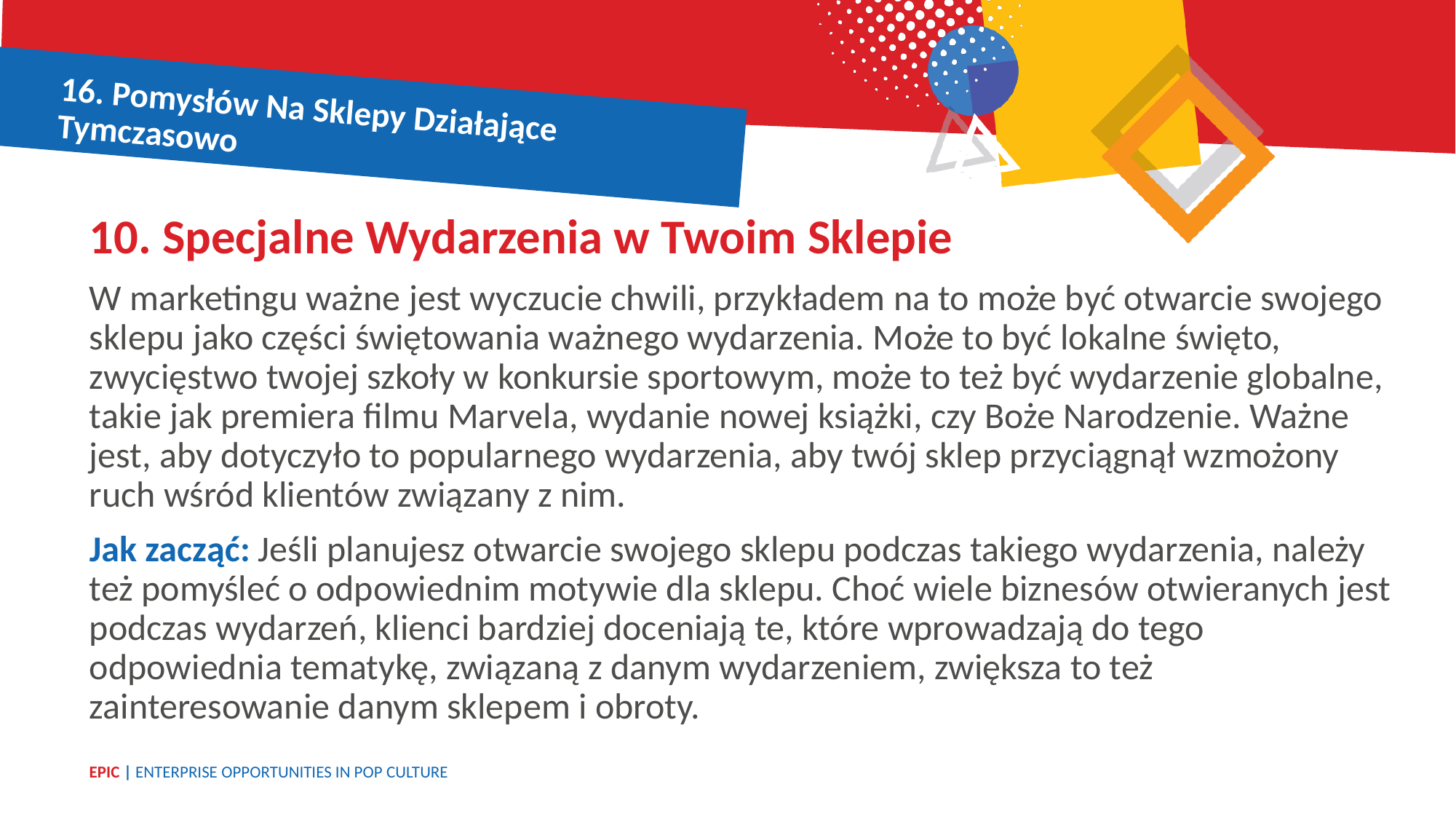

16. Pomysłów Na Sklepy Działające Tymczasowo
10. Specjalne Wydarzenia w Twoim Sklepie
W marketingu ważne jest wyczucie chwili, przykładem na to może być otwarcie swojego sklepu jako części świętowania ważnego wydarzenia. Może to być lokalne święto, zwycięstwo twojej szkoły w konkursie sportowym, może to też być wydarzenie globalne, takie jak premiera filmu Marvela, wydanie nowej książki, czy Boże Narodzenie. Ważne jest, aby dotyczyło to popularnego wydarzenia, aby twój sklep przyciągnął wzmożony ruch wśród klientów związany z nim.
Jak zacząć: Jeśli planujesz otwarcie swojego sklepu podczas takiego wydarzenia, należy też pomyśleć o odpowiednim motywie dla sklepu. Choć wiele biznesów otwieranych jest podczas wydarzeń, klienci bardziej doceniają te, które wprowadzają do tego odpowiednia tematykę, związaną z danym wydarzeniem, zwiększa to też zainteresowanie danym sklepem i obroty.